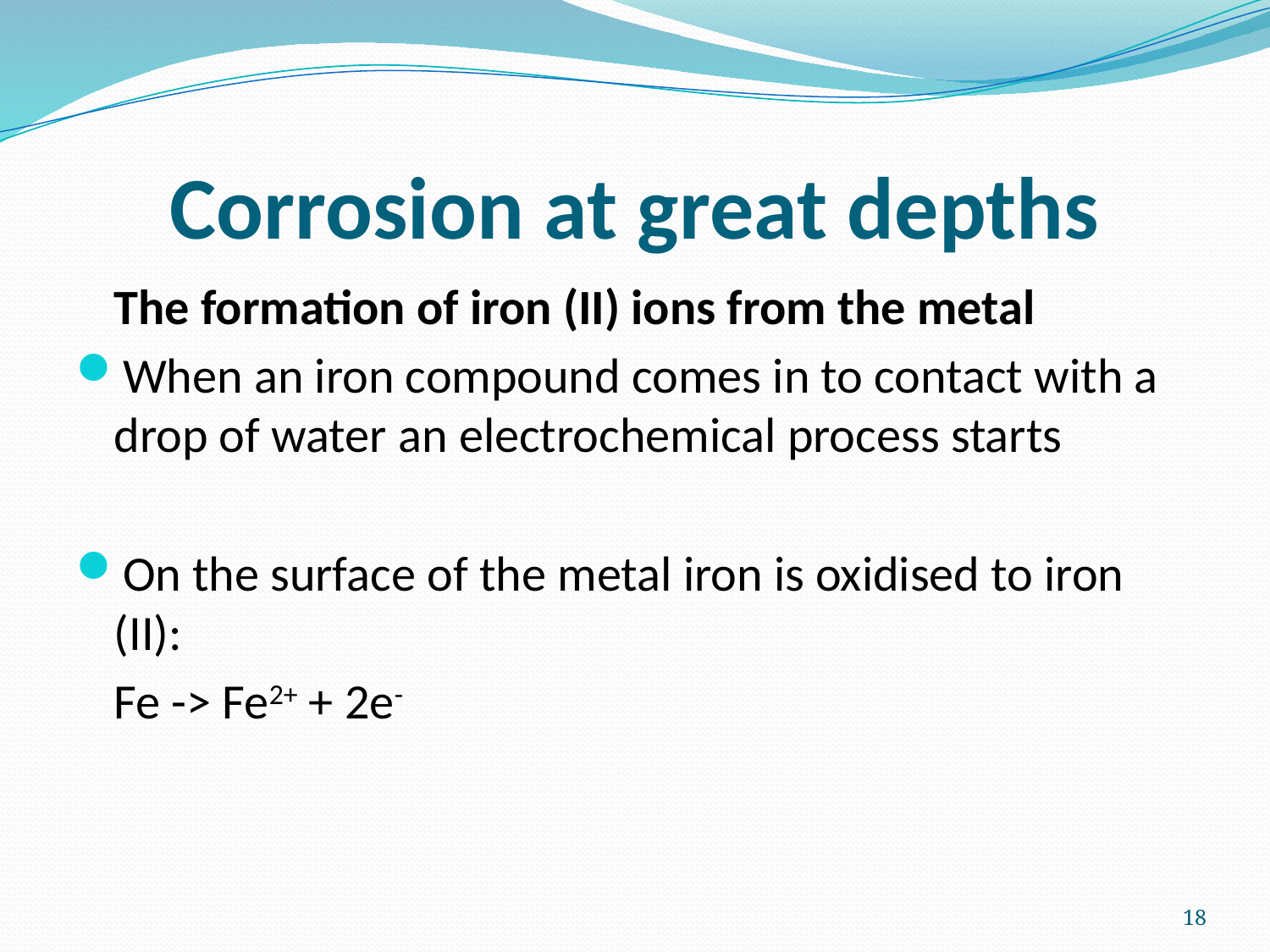

# Corrosion at great depths
	The formation of iron (II) ions from the metal
When an iron compound comes in to contact with a drop of water an electrochemical process starts

On the surface of the metal iron is oxidised to iron (II):
 	Fe -> Fe2+ + 2e-

18